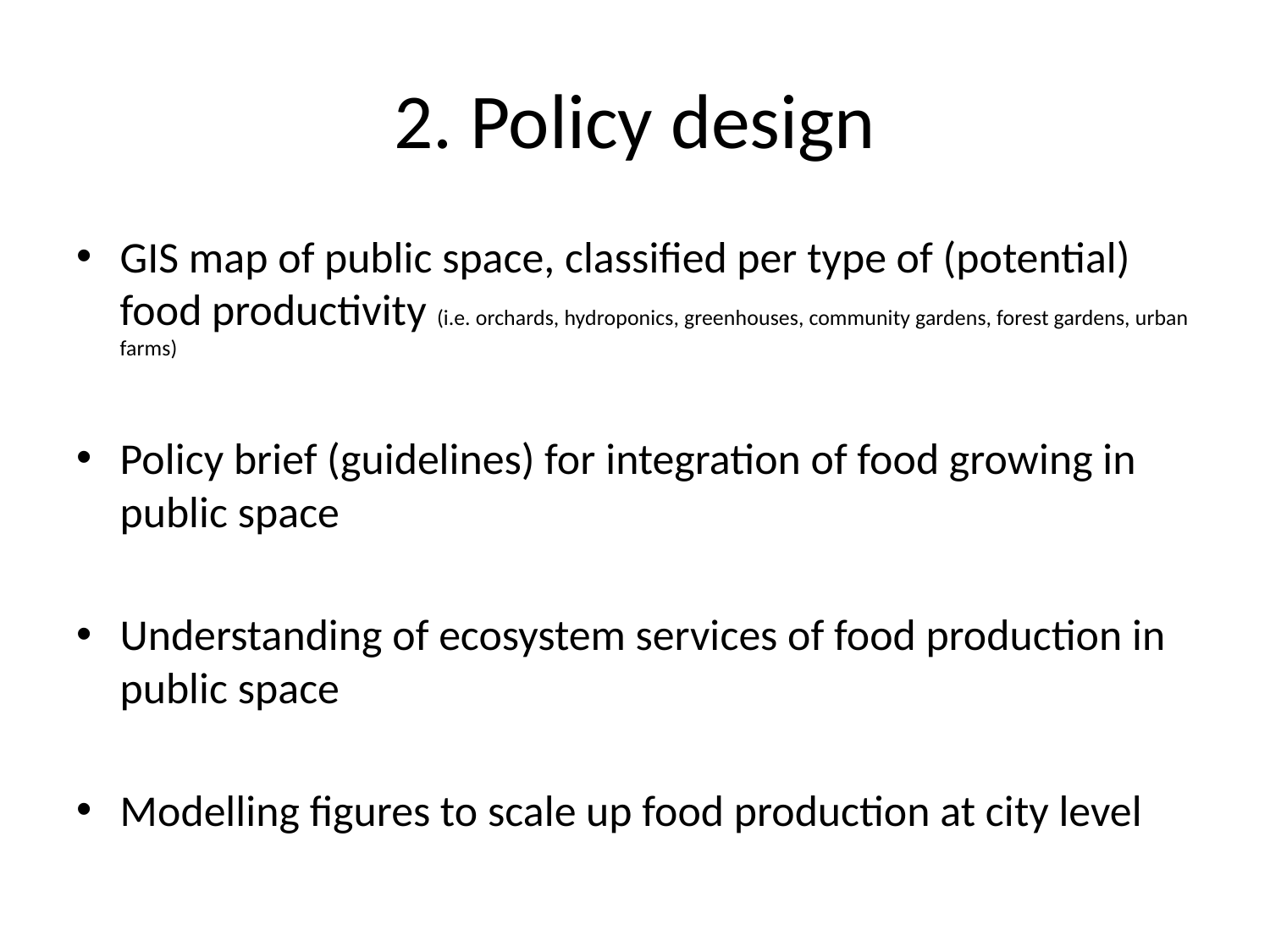

# 2. Policy design
GIS map of public space, classified per type of (potential) food productivity (i.e. orchards, hydroponics, greenhouses, community gardens, forest gardens, urban farms)

Policy brief (guidelines) for integration of food growing in public space

Understanding of ecosystem services of food production in public space

Modelling figures to scale up food production at city level